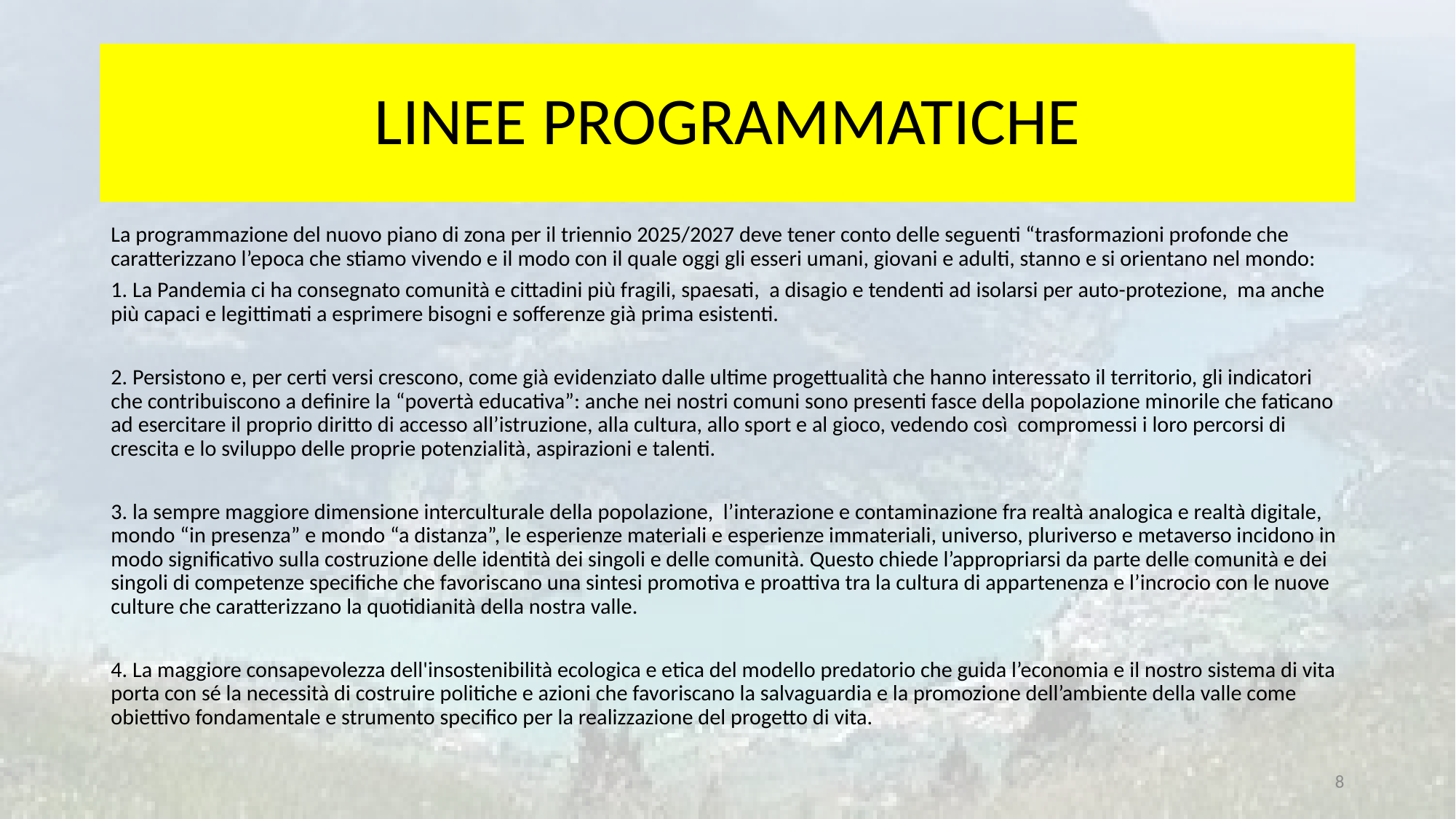

# LINEE PROGRAMMATICHE
La programmazione del nuovo piano di zona per il triennio 2025/2027 deve tener conto delle seguenti “trasformazioni profonde che caratterizzano l’epoca che stiamo vivendo e il modo con il quale oggi gli esseri umani, giovani e adulti, stanno e si orientano nel mondo:
1. La Pandemia ci ha consegnato comunità e cittadini più fragili, spaesati,  a disagio e tendenti ad isolarsi per auto-protezione,  ma anche più capaci e legittimati a esprimere bisogni e sofferenze già prima esistenti.

2. Persistono e, per certi versi crescono, come già evidenziato dalle ultime progettualità che hanno interessato il territorio, gli indicatori che contribuiscono a definire la “povertà educativa”: anche nei nostri comuni sono presenti fasce della popolazione minorile che faticano ad esercitare il proprio diritto di accesso all’istruzione, alla cultura, allo sport e al gioco, vedendo così  compromessi i loro percorsi di crescita e lo sviluppo delle proprie potenzialità, aspirazioni e talenti.

3. la sempre maggiore dimensione interculturale della popolazione,  l’interazione e contaminazione fra realtà analogica e realtà digitale, mondo “in presenza” e mondo “a distanza”, le esperienze materiali e esperienze immateriali, universo, pluriverso e metaverso incidono in modo significativo sulla costruzione delle identità dei singoli e delle comunità. Questo chiede l’appropriarsi da parte delle comunità e dei singoli di competenze specifiche che favoriscano una sintesi promotiva e proattiva tra la cultura di appartenenza e l’incrocio con le nuove culture che caratterizzano la quotidianità della nostra valle.

4. La maggiore consapevolezza dell'insostenibilità ecologica e etica del modello predatorio che guida l’economia e il nostro sistema di vita porta con sé la necessità di costruire politiche e azioni che favoriscano la salvaguardia e la promozione dell’ambiente della valle come obiettivo fondamentale e strumento specifico per la realizzazione del progetto di vita.

8